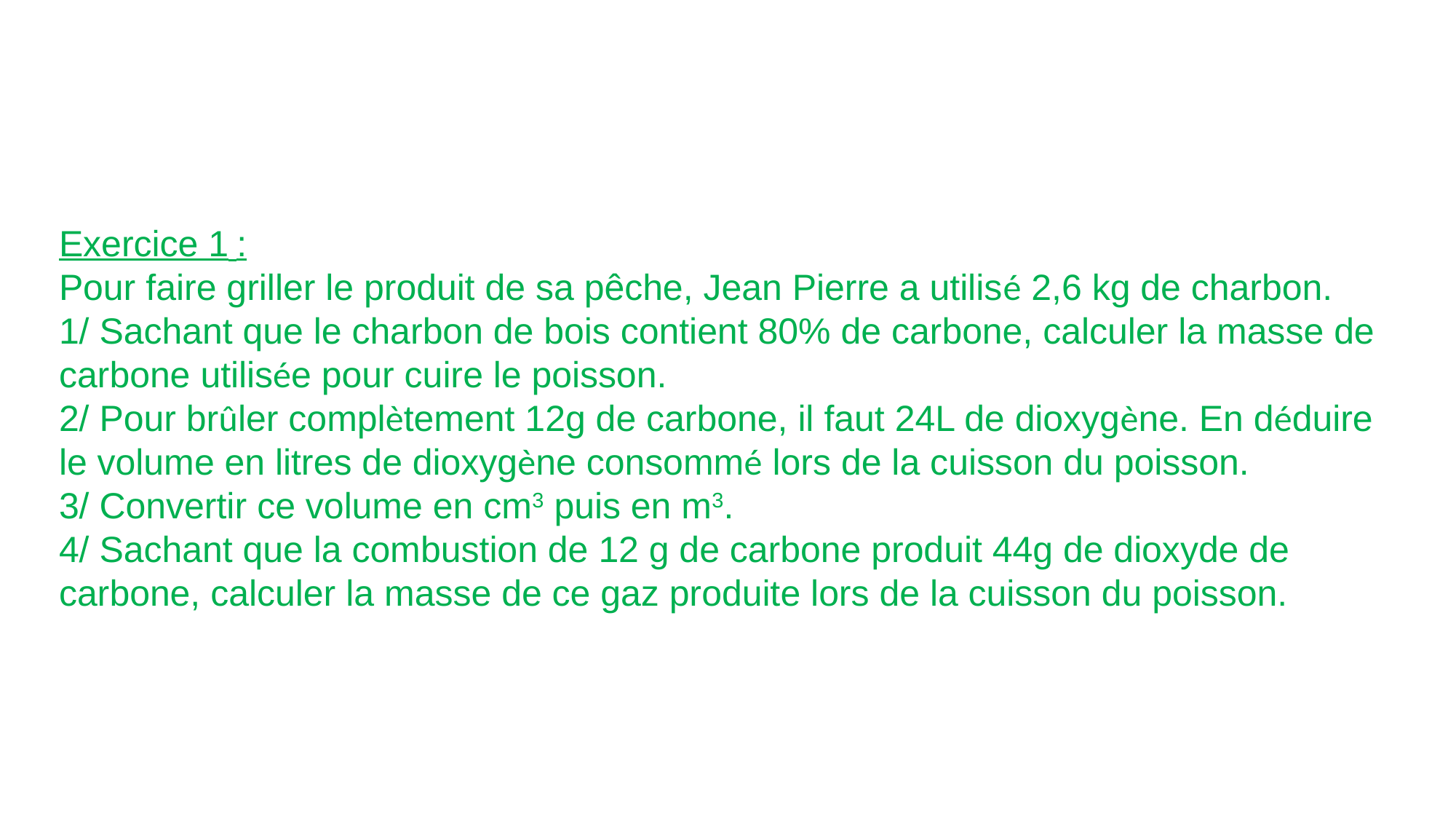

Exercice 1 :
Pour faire griller le produit de sa pêche, Jean Pierre a utilisé 2,6 kg de charbon.
1/ Sachant que le charbon de bois contient 80% de carbone, calculer la masse de carbone utilisée pour cuire le poisson.
2/ Pour brûler complètement 12g de carbone, il faut 24L de dioxygène. En déduire le volume en litres de dioxygène consommé lors de la cuisson du poisson.
3/ Convertir ce volume en cm3 puis en m3.
4/ Sachant que la combustion de 12 g de carbone produit 44g de dioxyde de carbone, calculer la masse de ce gaz produite lors de la cuisson du poisson.